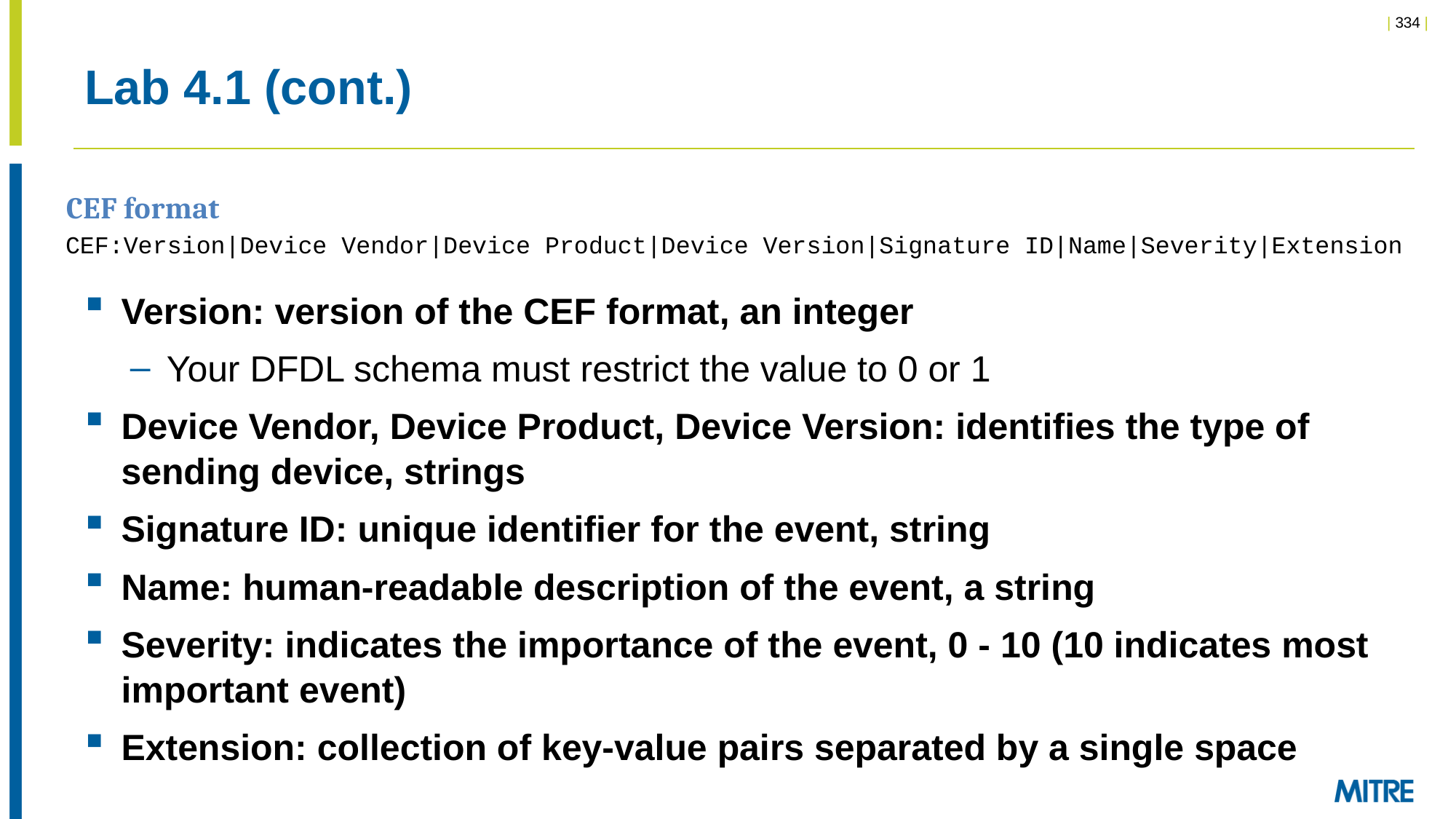

# Lab 4.1 (cont.)
CEF format
CEF:Version|Device Vendor|Device Product|Device Version|Signature ID|Name|Severity|Extension
Version: version of the CEF format, an integer
Your DFDL schema must restrict the value to 0 or 1
Device Vendor, Device Product, Device Version: identifies the type of sending device, strings
Signature ID: unique identifier for the event, string
Name: human-readable description of the event, a string
Severity: indicates the importance of the event, 0 - 10 (10 indicates most important event)
Extension: collection of key-value pairs separated by a single space